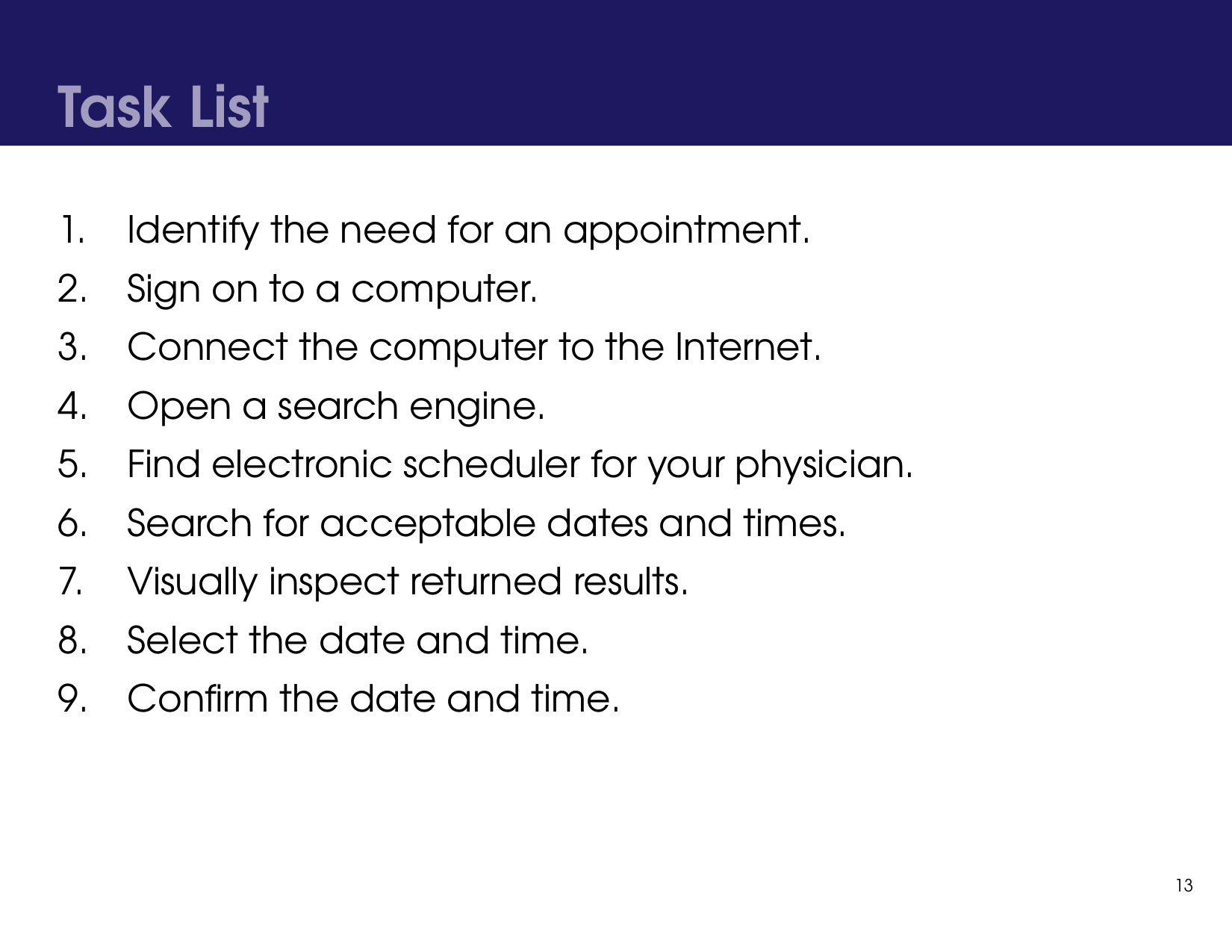

# Task List
Identify the need for an appointment.
Sign on to a computer.
Connect the computer to the Internet.
Open a search engine.
Find electronic scheduler for your physician.
Search for acceptable dates and times.
Visually inspect returned results.
Select the date and time.
Confirm the date and time.

13